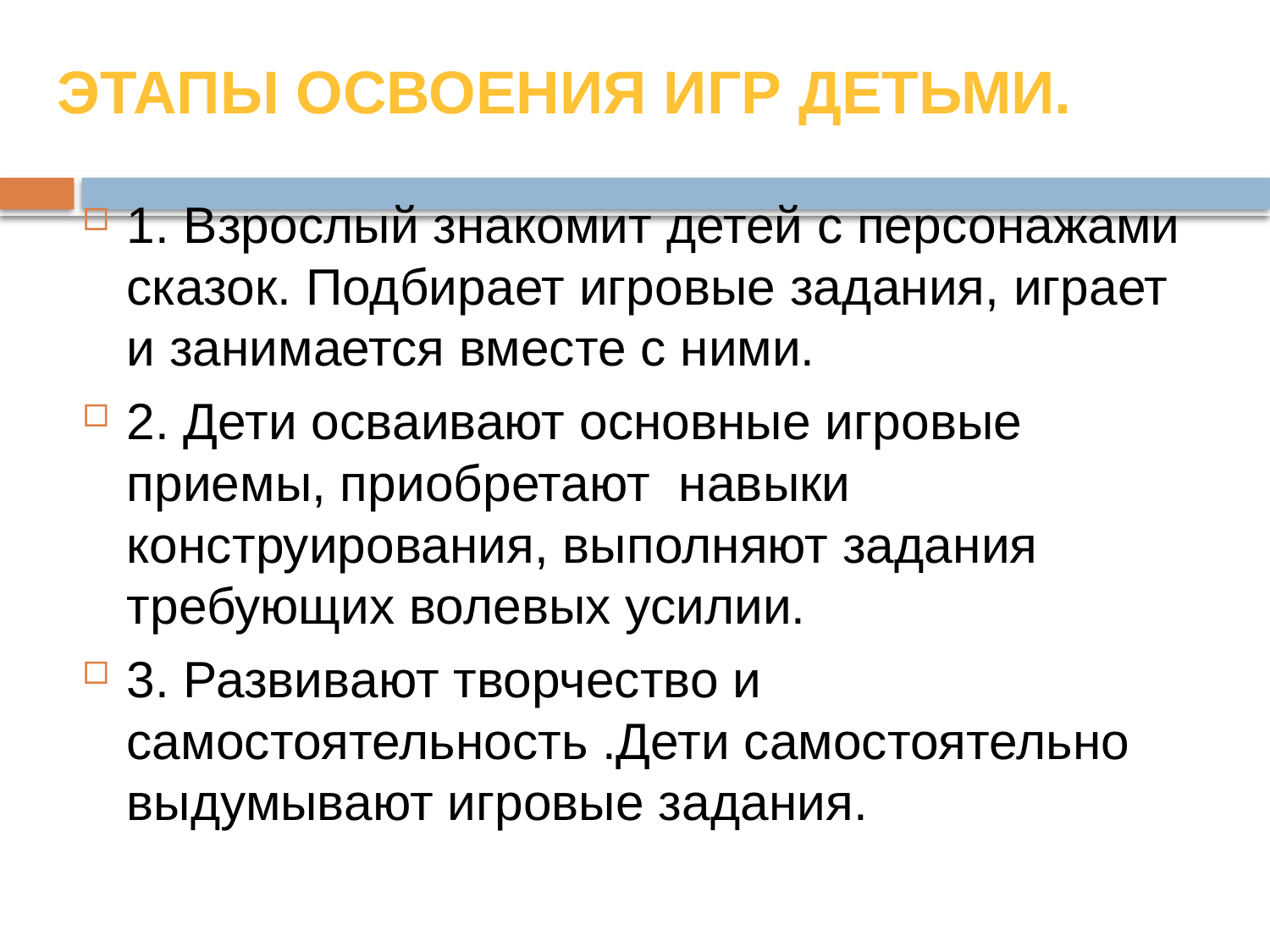

# Этапы освоения игр детьми.
1. Взрослый знакомит детей с персонажами сказок. Подбирает игровые задания, играет и занимается вместе с ними.
2. Дети осваивают основные игровые приемы, приобретают  навыки конструирования, выполняют задания требующих волевых усилии.
3. Развивают творчество и самостоятельность .Дети самостоятельно выдумывают игровые задания.